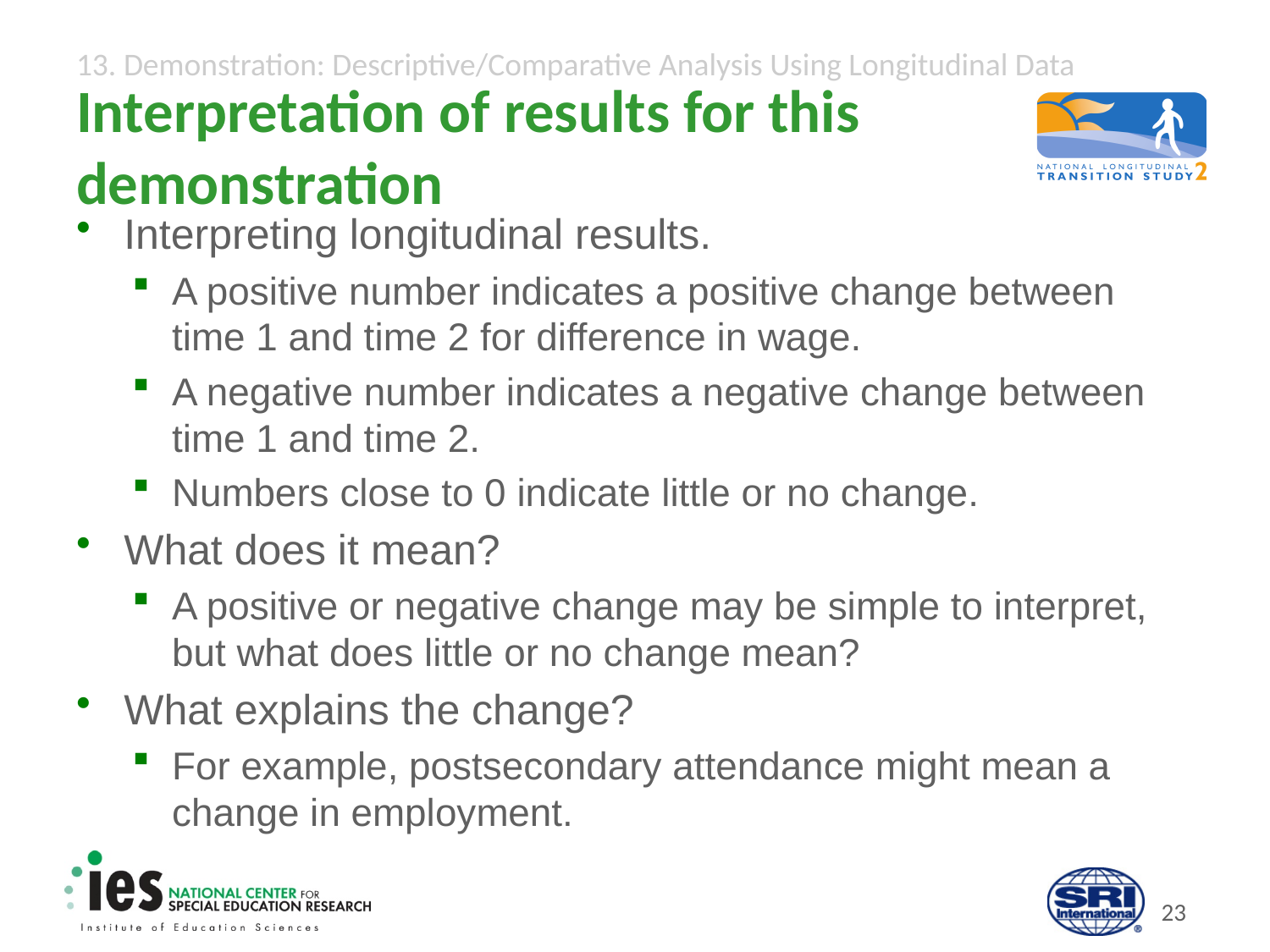

# Interpretation of results for this demonstration
Interpreting longitudinal results.
A positive number indicates a positive change between
time 1 and time 2 for difference in wage.
A negative number indicates a negative change between time 1 and time 2.
Numbers close to 0 indicate little or no change.
What does it mean?
A positive or negative change may be simple to interpret, but what does little or no change mean?
What explains the change?
For example, postsecondary attendance might mean a change in employment.
23